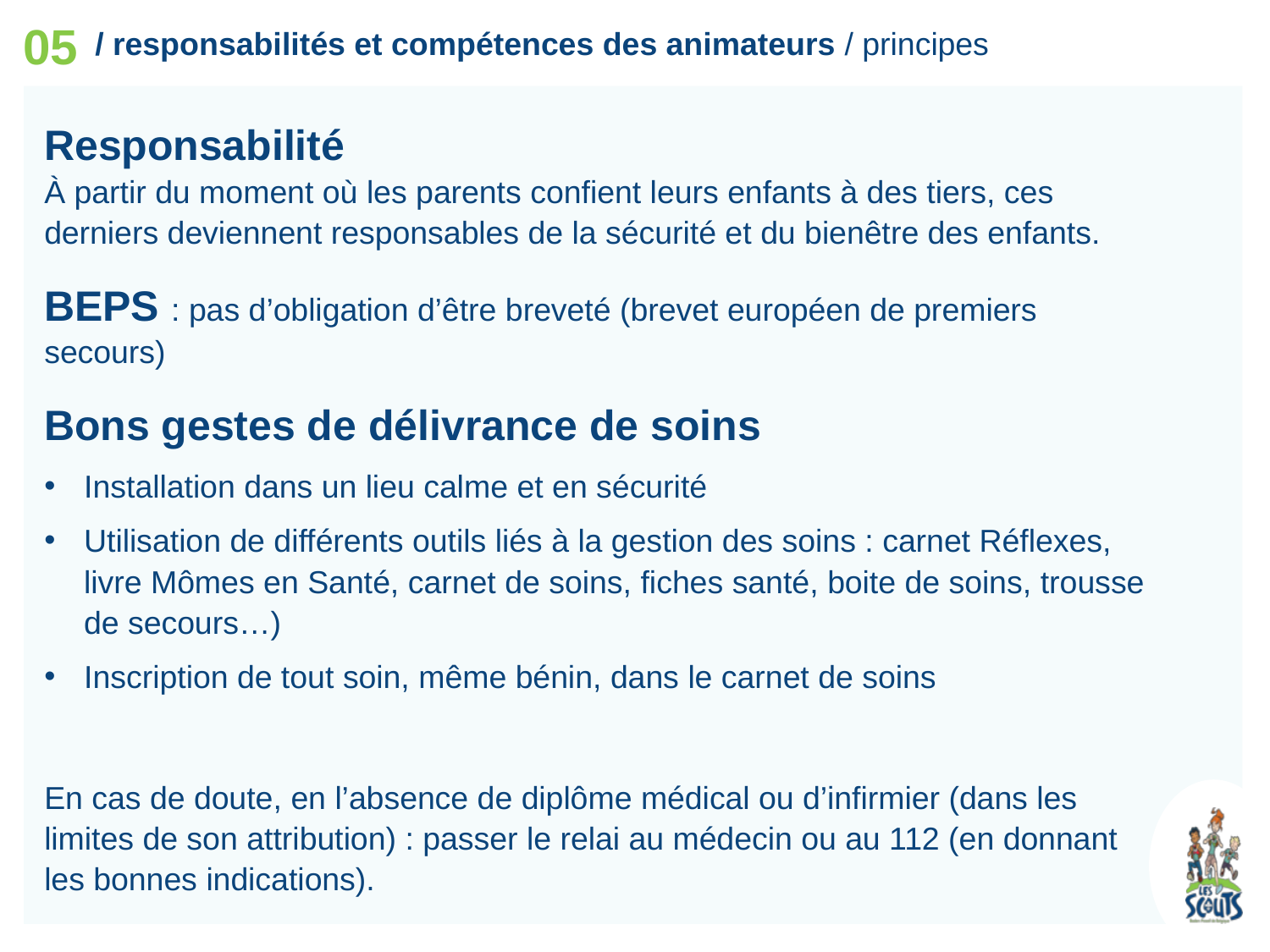

05
/ responsabilités et compétences des animateurs / principes
Responsabilité
À partir du moment où les parents confient leurs enfants à des tiers, ces derniers deviennent responsables de la sécurité et du bienêtre des enfants.
BEPS : pas d’obligation d’être breveté (brevet européen de premiers secours)
Bons gestes de délivrance de soins
Installation dans un lieu calme et en sécurité
Utilisation de différents outils liés à la gestion des soins : carnet Réflexes, livre Mômes en Santé, carnet de soins, fiches santé, boite de soins, trousse de secours…)
Inscription de tout soin, même bénin, dans le carnet de soins

En cas de doute, en l’absence de diplôme médical ou d’infirmier (dans les limites de son attribution) : passer le relai au médecin ou au 112 (en donnant les bonnes indications).